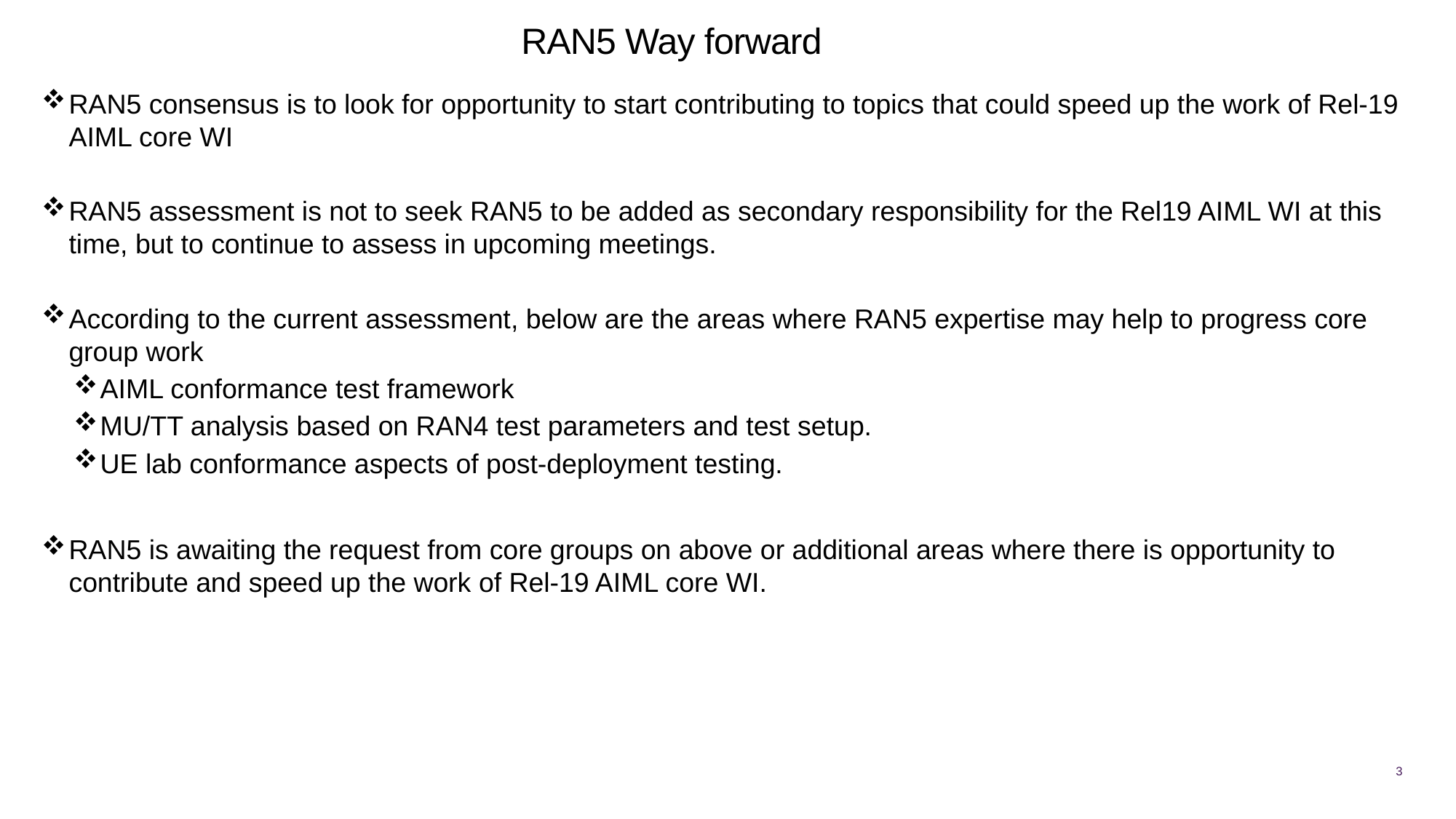

RAN5 Way forward
RAN5 consensus is to look for opportunity to start contributing to topics that could speed up the work of Rel-19 AIML core WI

RAN5 assessment is not to seek RAN5 to be added as secondary responsibility for the Rel19 AIML WI at this time, but to continue to assess in upcoming meetings.

According to the current assessment, below are the areas where RAN5 expertise may help to progress core group work
AIML conformance test framework
MU/TT analysis based on RAN4 test parameters and test setup.
UE lab conformance aspects of post-deployment testing.

RAN5 is awaiting the request from core groups on above or additional areas where there is opportunity to contribute and speed up the work of Rel-19 AIML core WI.